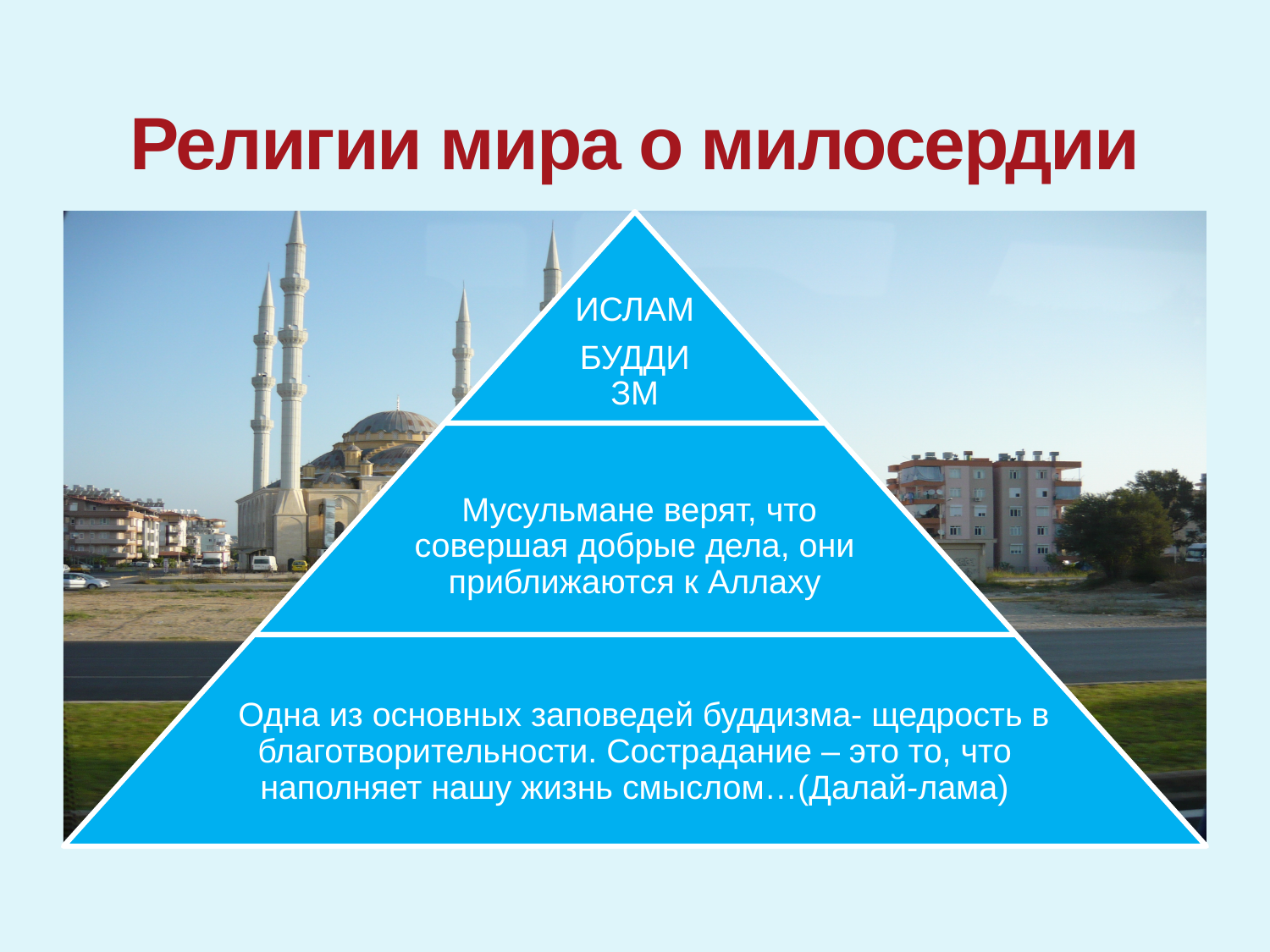

# Религии мира о милосердии
ИСЛАМ
БУДДИЗМ
 Мусульмане верят, что совершая добрые дела, они приближаются к Аллаху
  Одна из основных заповедей буддизма- щедрость в благотворительности. Сострадание – это то, что наполняет нашу жизнь смыслом…(Далай-лама)